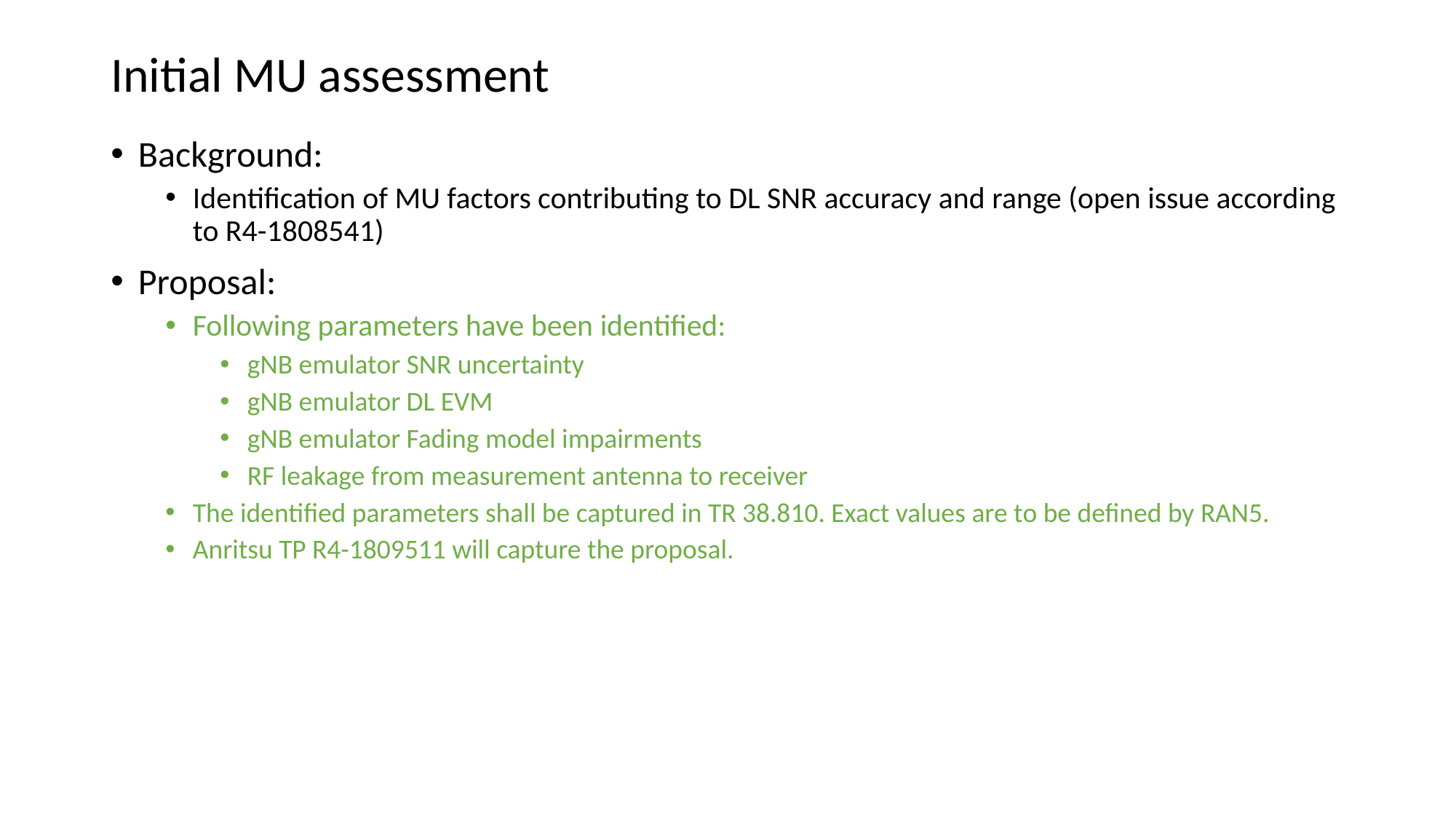

# Initial MU assessment
Background:
Identification of MU factors contributing to DL SNR accuracy and range (open issue according to R4-1808541)
Proposal:
Following parameters have been identified:
gNB emulator SNR uncertainty
gNB emulator DL EVM
gNB emulator Fading model impairments
RF leakage from measurement antenna to receiver
The identified parameters shall be captured in TR 38.810. Exact values are to be defined by RAN5.
Anritsu TP R4-1809511 will capture the proposal.